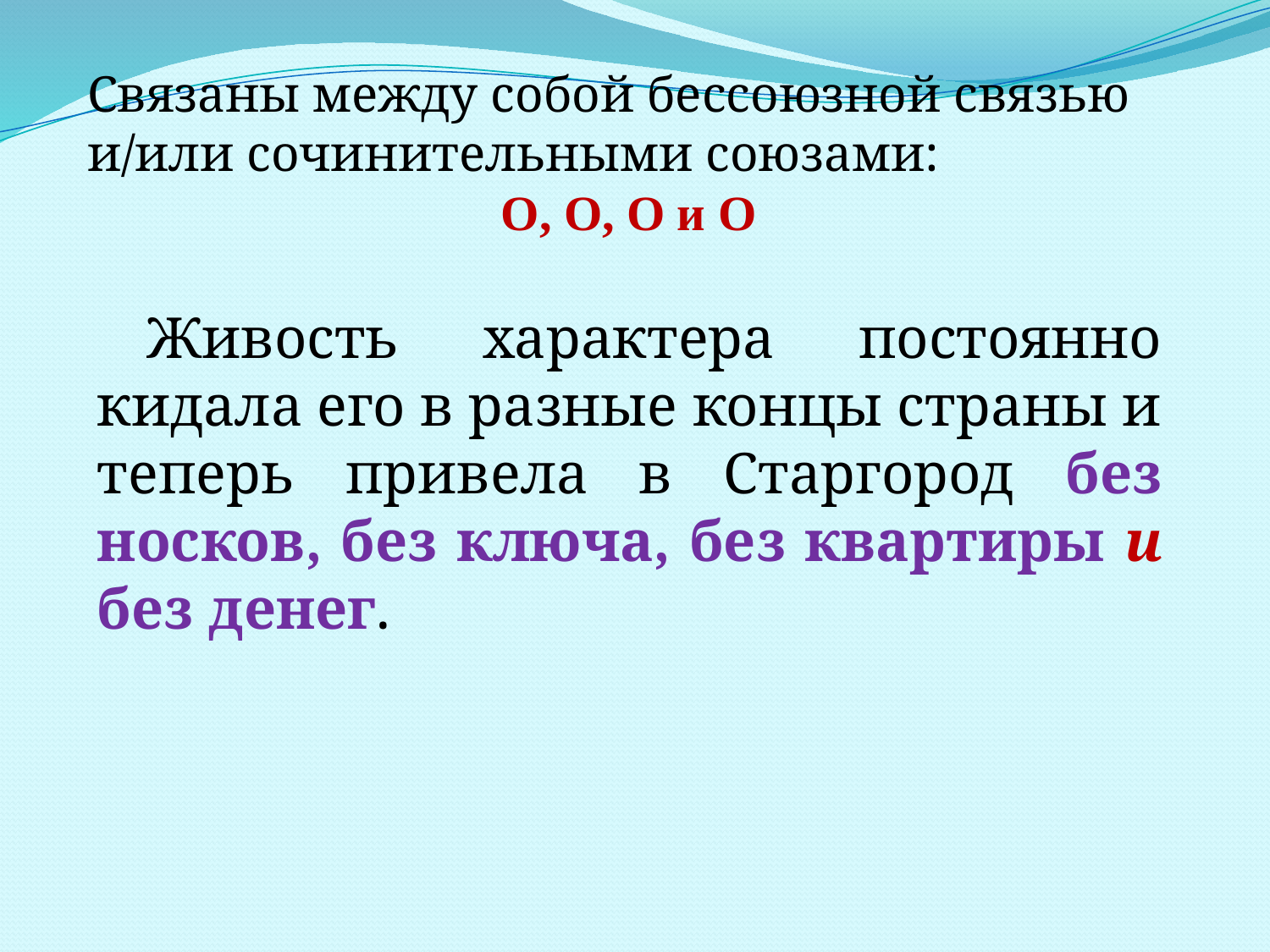

Связаны между собой бессоюзной связью и/или сочинительными союзами:
O, O, O и O
Живость характера постоянно кидала его в разные концы страны и теперь привела в Старгород без носков, без ключа, без квартиры и без денег.